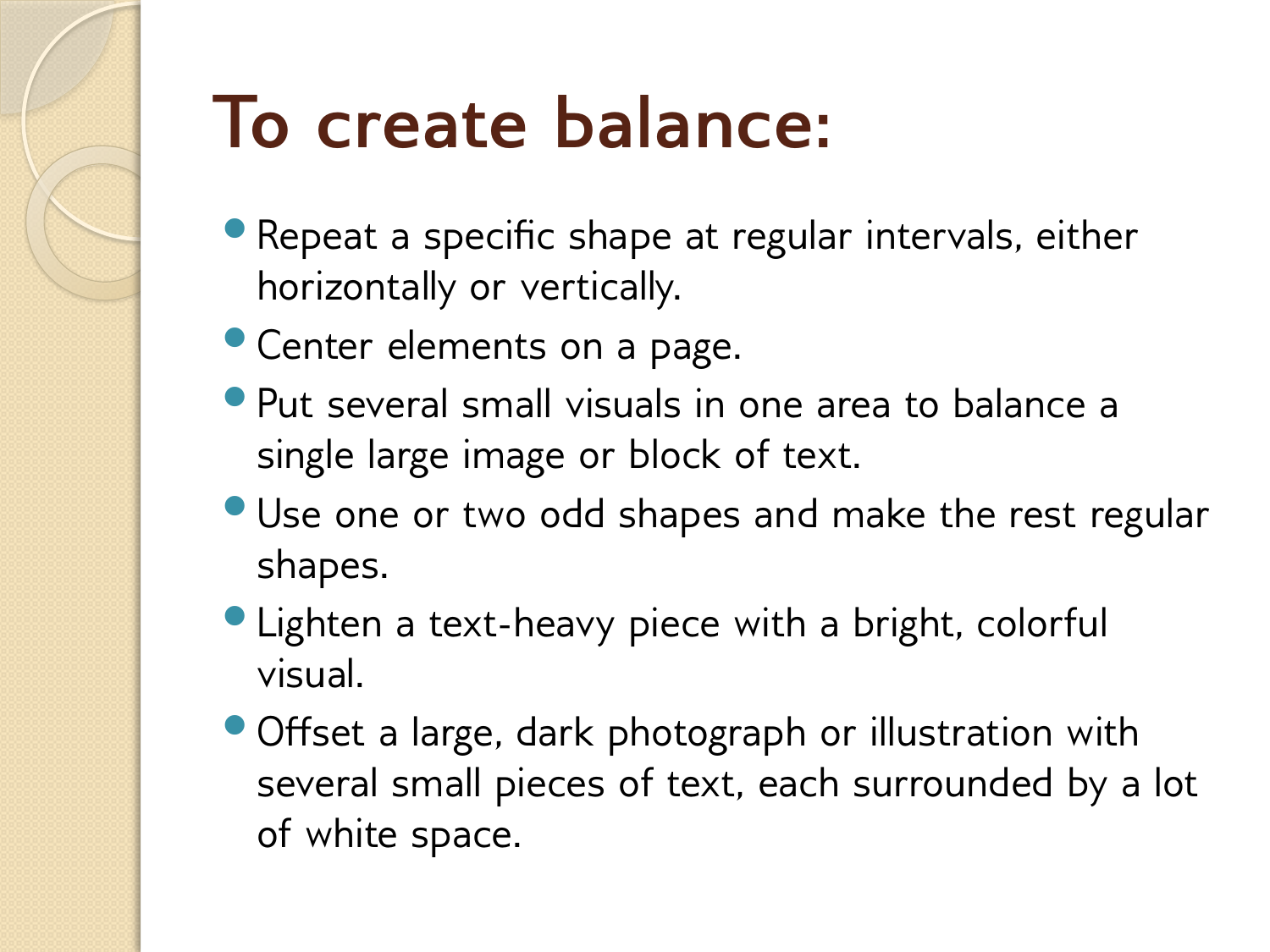

# To create balance:
Repeat a specific shape at regular intervals, either horizontally or vertically.
Center elements on a page.
Put several small visuals in one area to balance a single large image or block of text.
Use one or two odd shapes and make the rest regular shapes.
Lighten a text-heavy piece with a bright, colorful visual.
Offset a large, dark photograph or illustration with several small pieces of text, each surrounded by a lot of white space.